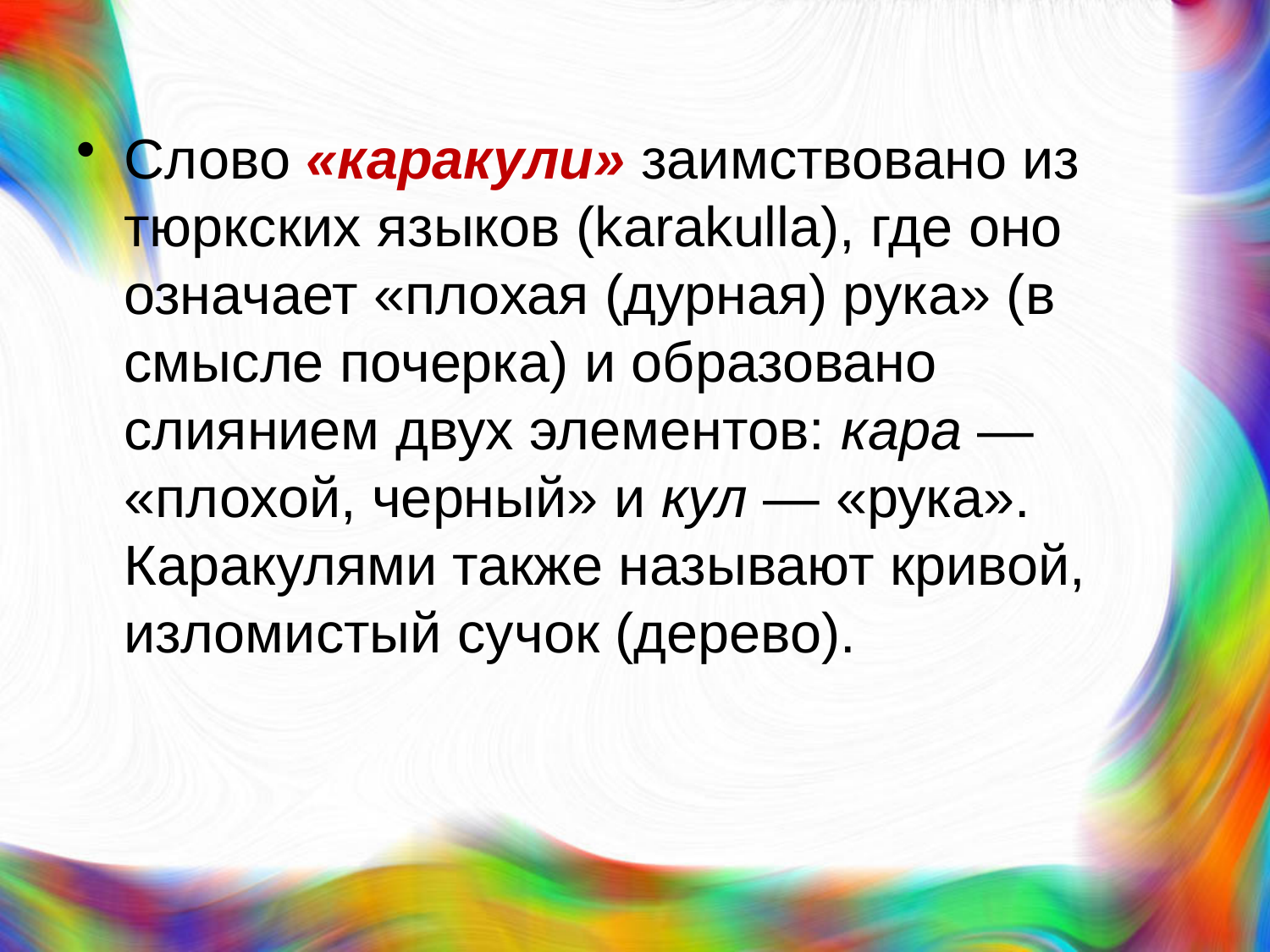

Слово «каракули» заимствовано из тюркских языков (karakulla), где оно означает «плохая (дурная) рука» (в смысле почерка) и образовано слиянием двух элементов: кара — «плохой, черный» и кул — «рука». Каракулями также называют кривой, изломистый сучок (дерево).